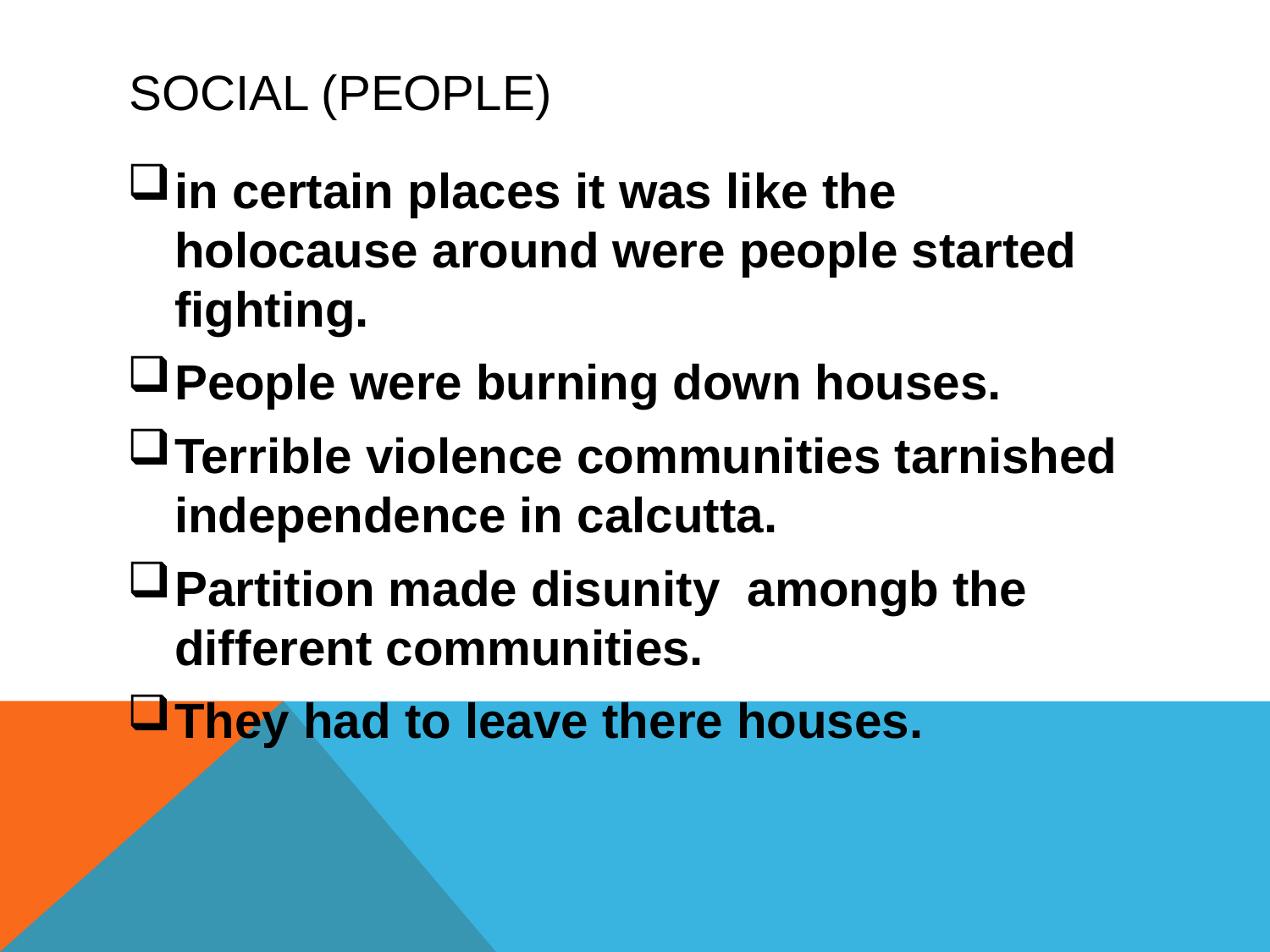

# Social (people)
in certain places it was like the holocause around were people started fighting.
People were burning down houses.
Terrible violence communities tarnished independence in calcutta.
Partition made disunity  amongb the different communities.
They had to leave there houses.